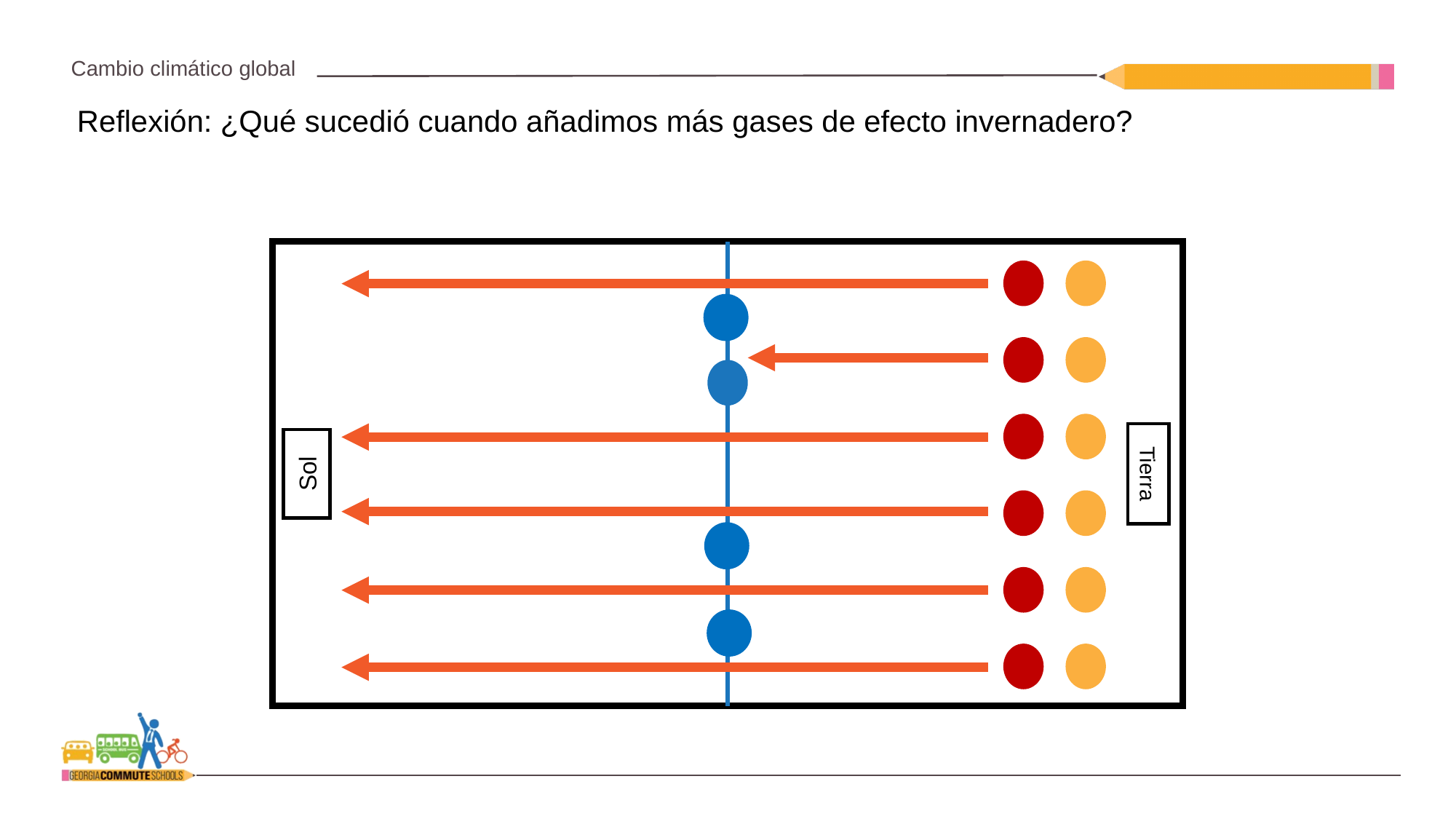

Reflexión: ¿Qué sucedió cuando añadimos más gases de efecto invernadero?

Sol
Tierra